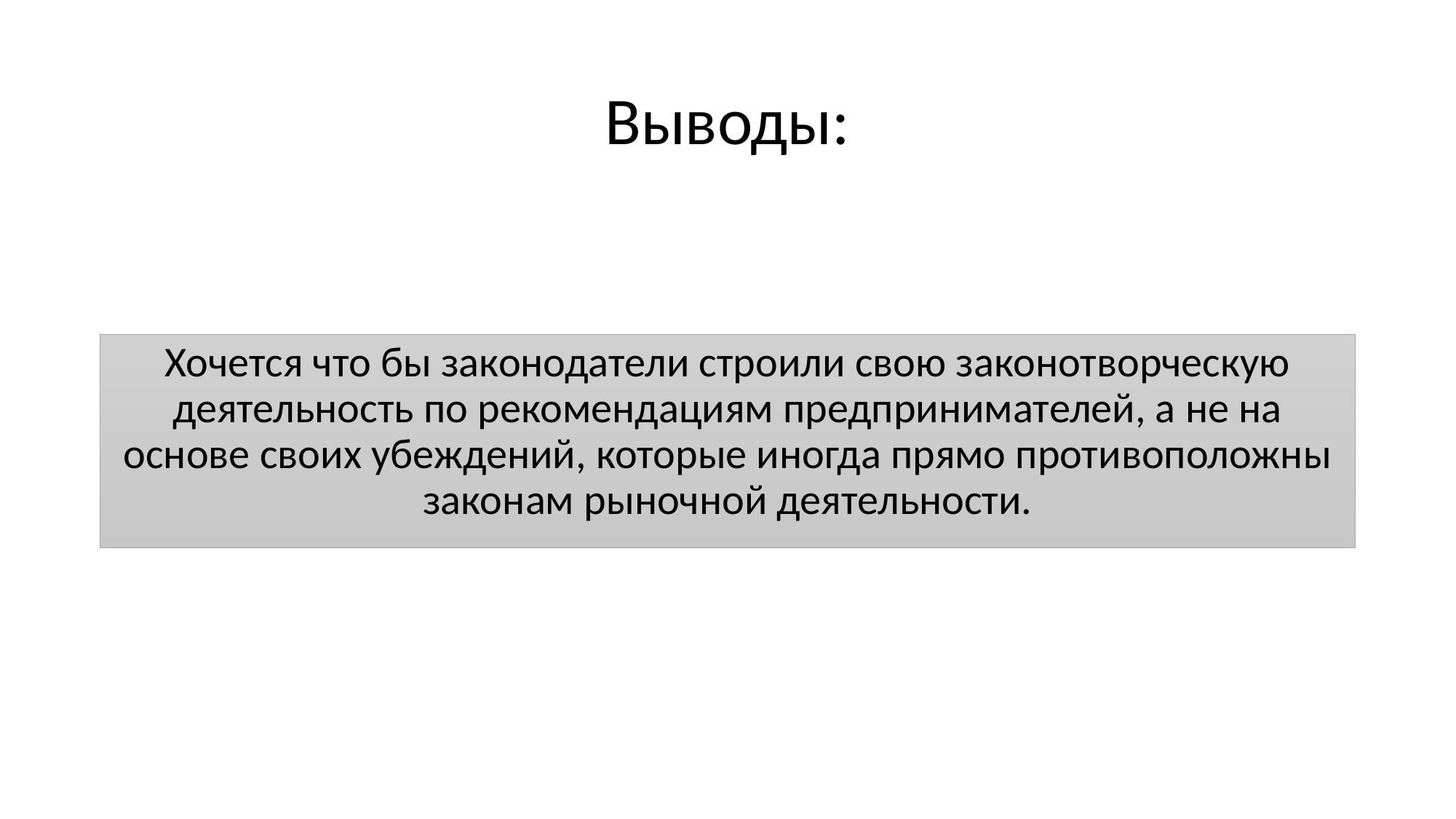

# Выводы:
Хочется что бы законодатели строили свою законотворческую деятельность по рекомендациям предпринимателей, а не на основе своих убеждений, которые иногда прямо противоположны законам рыночной деятельности.